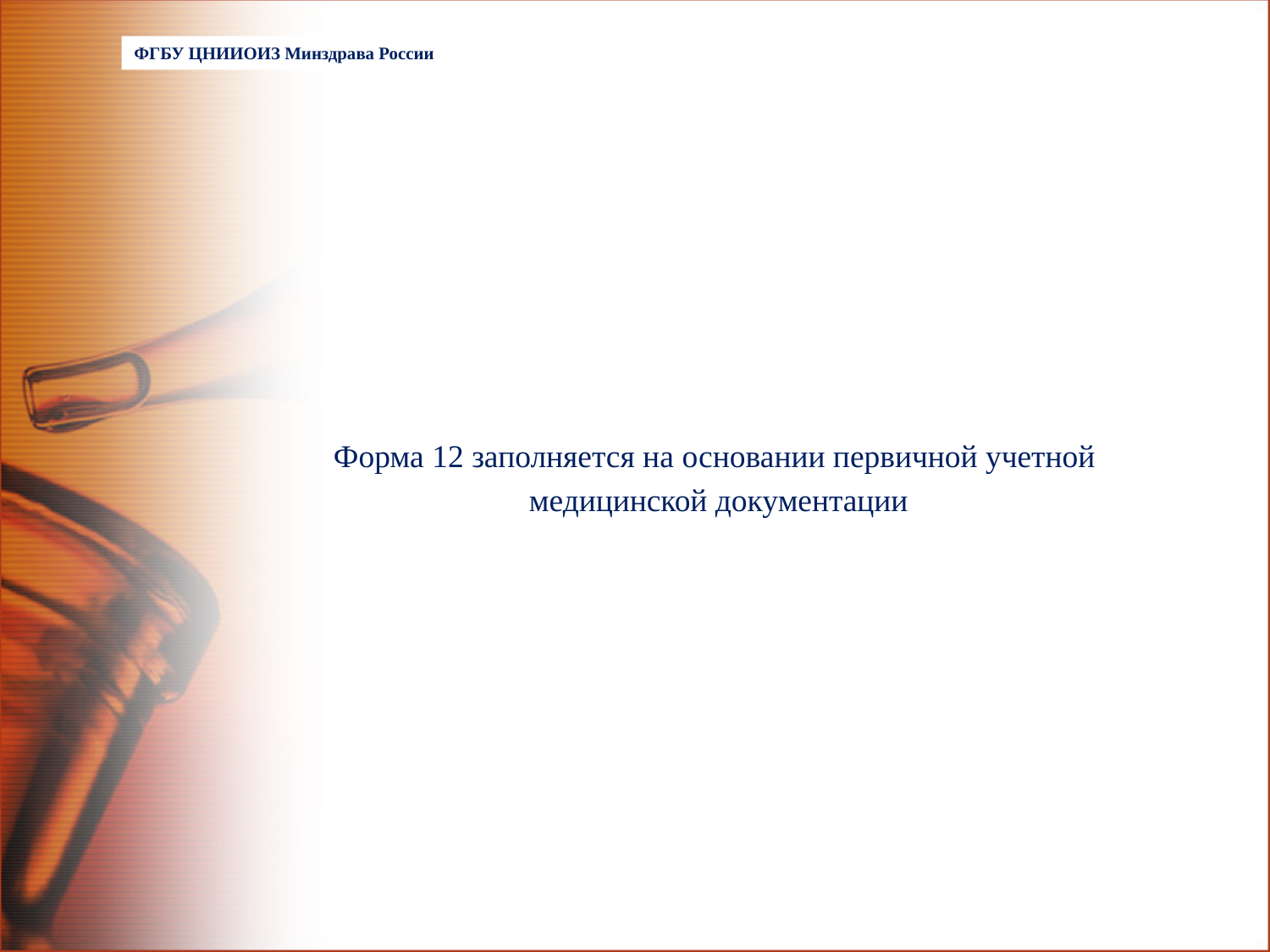

ФГБУ ЦНИИОИЗ Минздрава России

Форма 12 заполняется на основании первичной учетной
медицинской документации